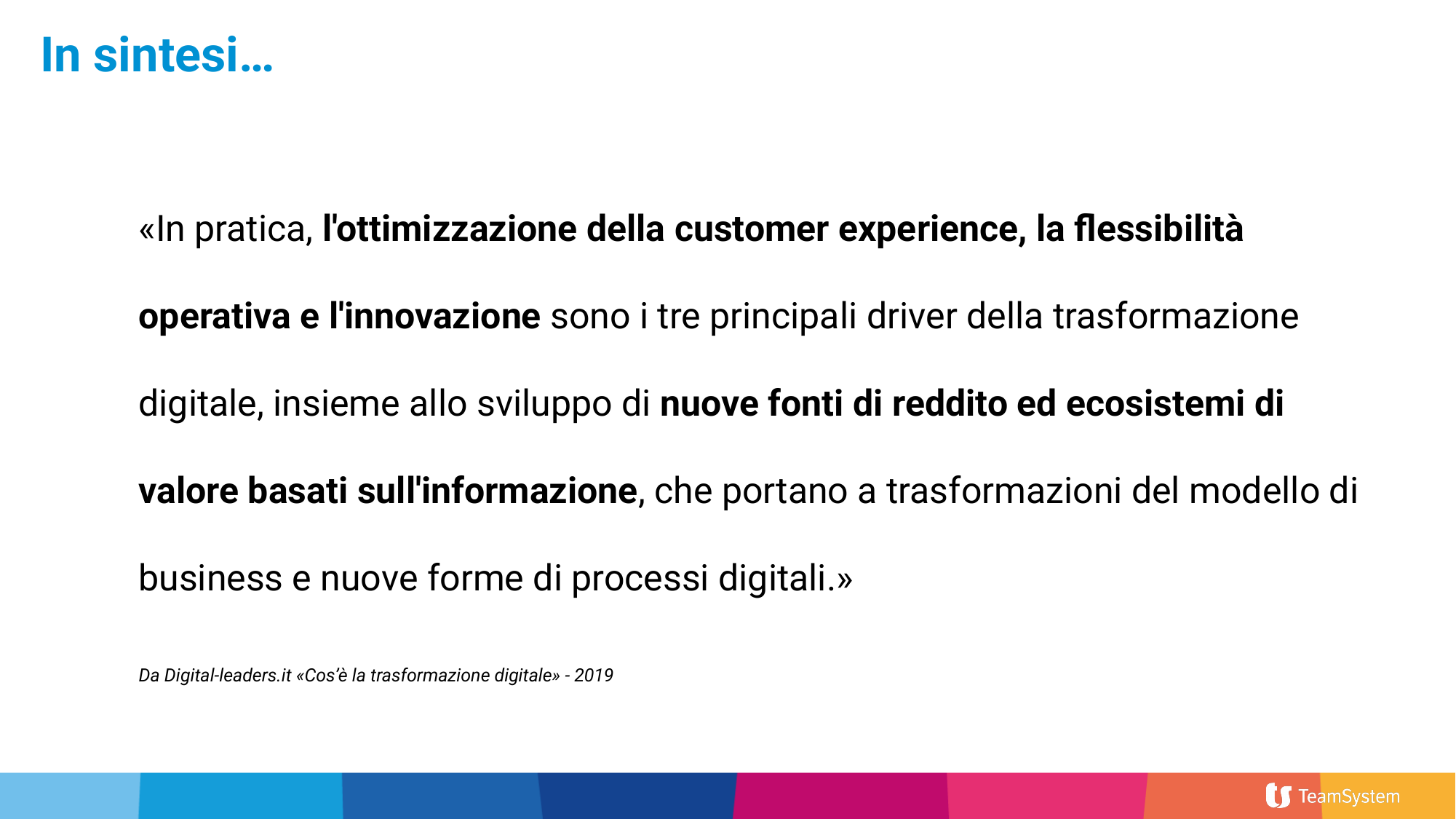

# In sintesi…
«In pratica, l'ottimizzazione della customer experience, la flessibilità operativa e l'innovazione sono i tre principali driver della trasformazione digitale, insieme allo sviluppo di nuove fonti di reddito ed ecosistemi di valore basati sull'informazione, che portano a trasformazioni del modello di business e nuove forme di processi digitali.»

Da Digital-leaders.it «Cos’è la trasformazione digitale» - 2019